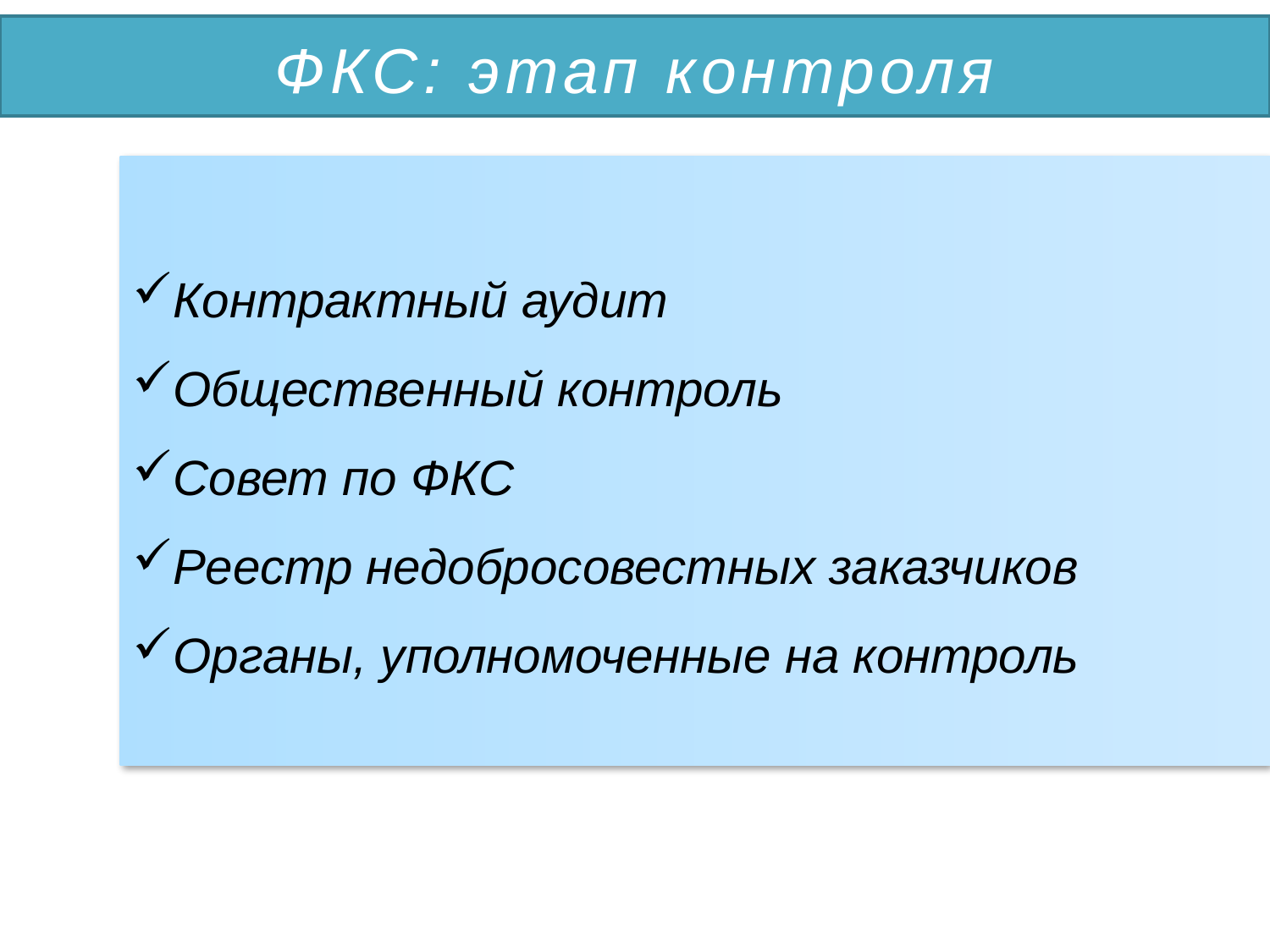

ФКС: этап контроля
Контрактный аудит
Общественный контроль
Совет по ФКС
Реестр недобросовестных заказчиков
Органы, уполномоченные на контроль